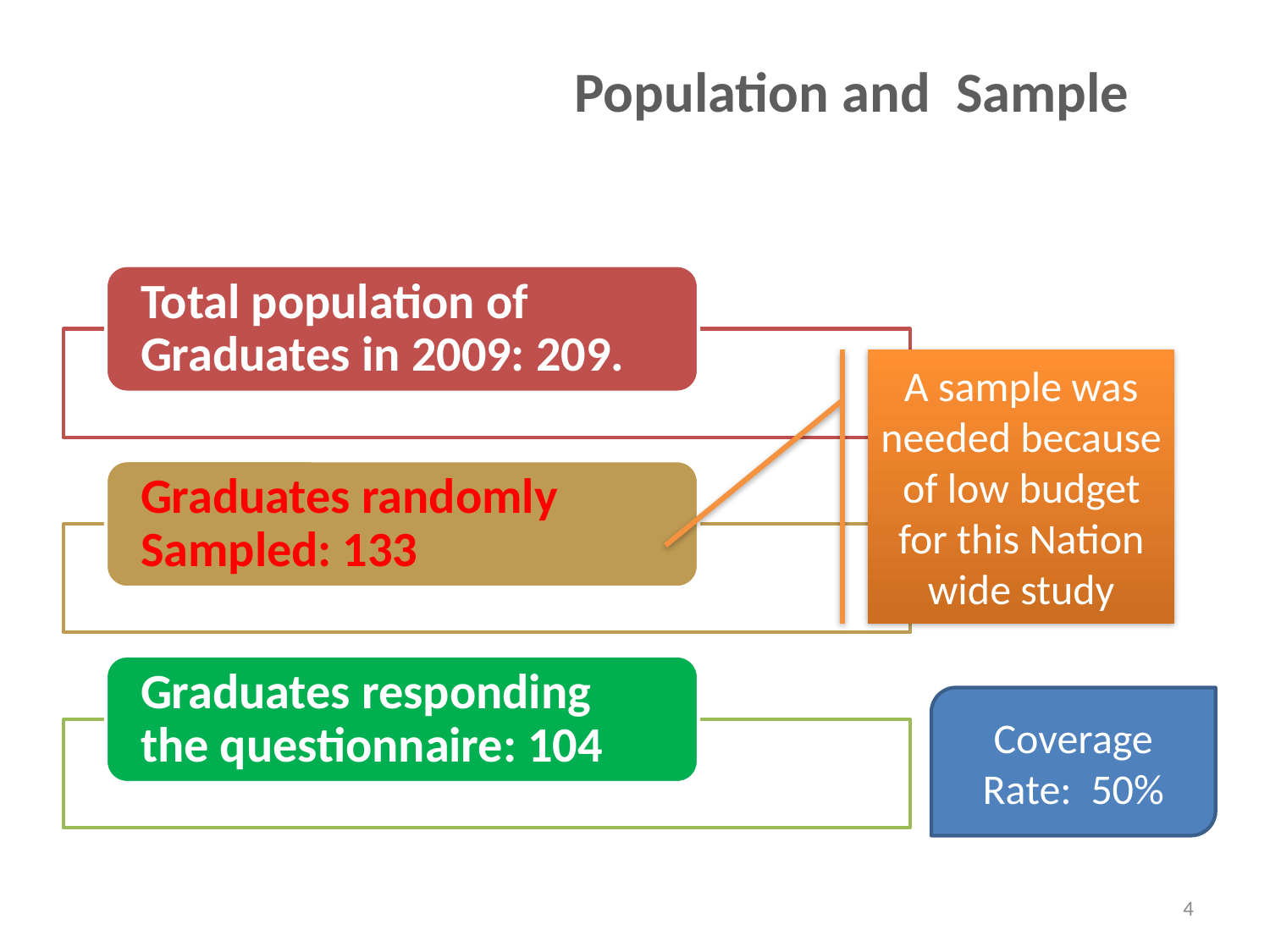

Population and  Sample
Total population of Graduates in 2009: 209.
Graduates randomly Sampled: 133
Graduates responding the questionnaire: 104
A sample was needed because of low budget for this Nation wide study
Coverage Rate:  50%
4